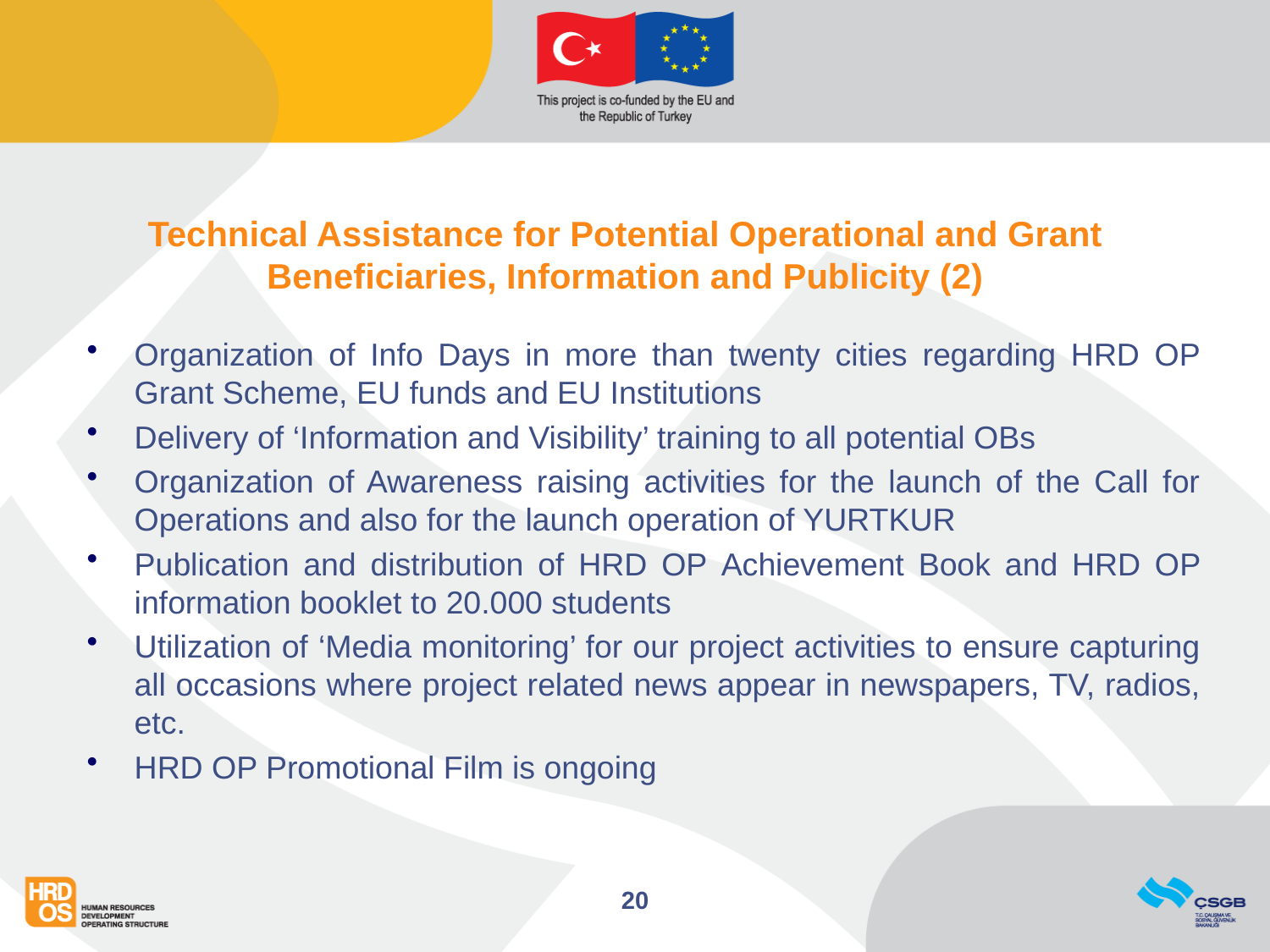

# Technical Assistance for Potential Operational and Grant Beneficiaries, Information and Publicity (2)
Organization of Info Days in more than twenty cities regarding HRD OP Grant Scheme, EU funds and EU Institutions
Delivery of ‘Information and Visibility’ training to all potential OBs
Organization of Awareness raising activities for the launch of the Call for Operations and also for the launch operation of YURTKUR
Publication and distribution of HRD OP Achievement Book and HRD OP information booklet to 20.000 students
Utilization of ‘Media monitoring’ for our project activities to ensure capturing all occasions where project related news appear in newspapers, TV, radios, etc.
HRD OP Promotional Film is ongoing
20